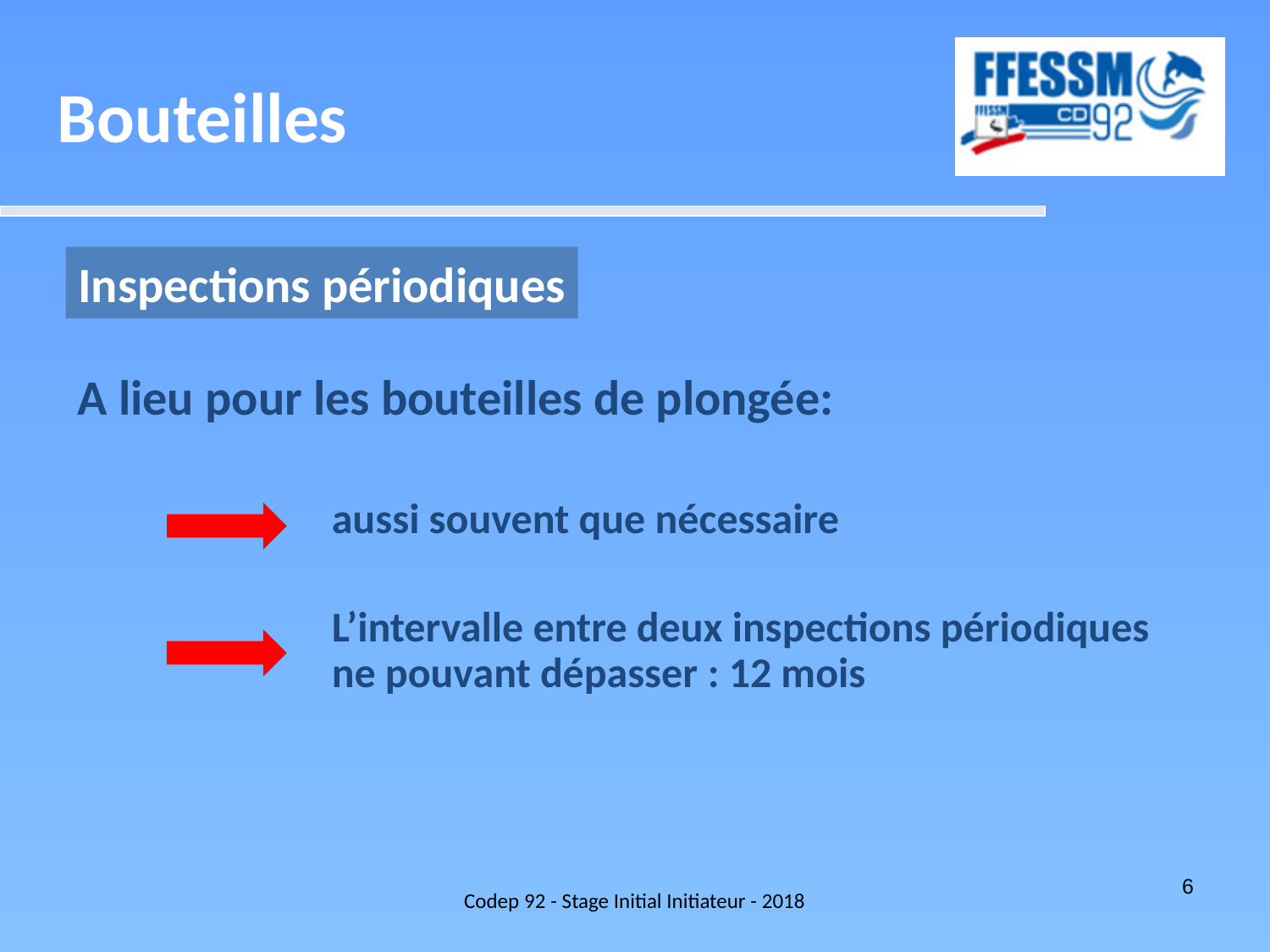

Bouteilles
Inspections périodiques
A lieu pour les bouteilles de plongée:

		aussi souvent que nécessaire

		L’intervalle entre deux inspections périodiques 		ne pouvant dépasser : 12 mois

Codep 92 - Stage Initial Initiateur - 2018
6